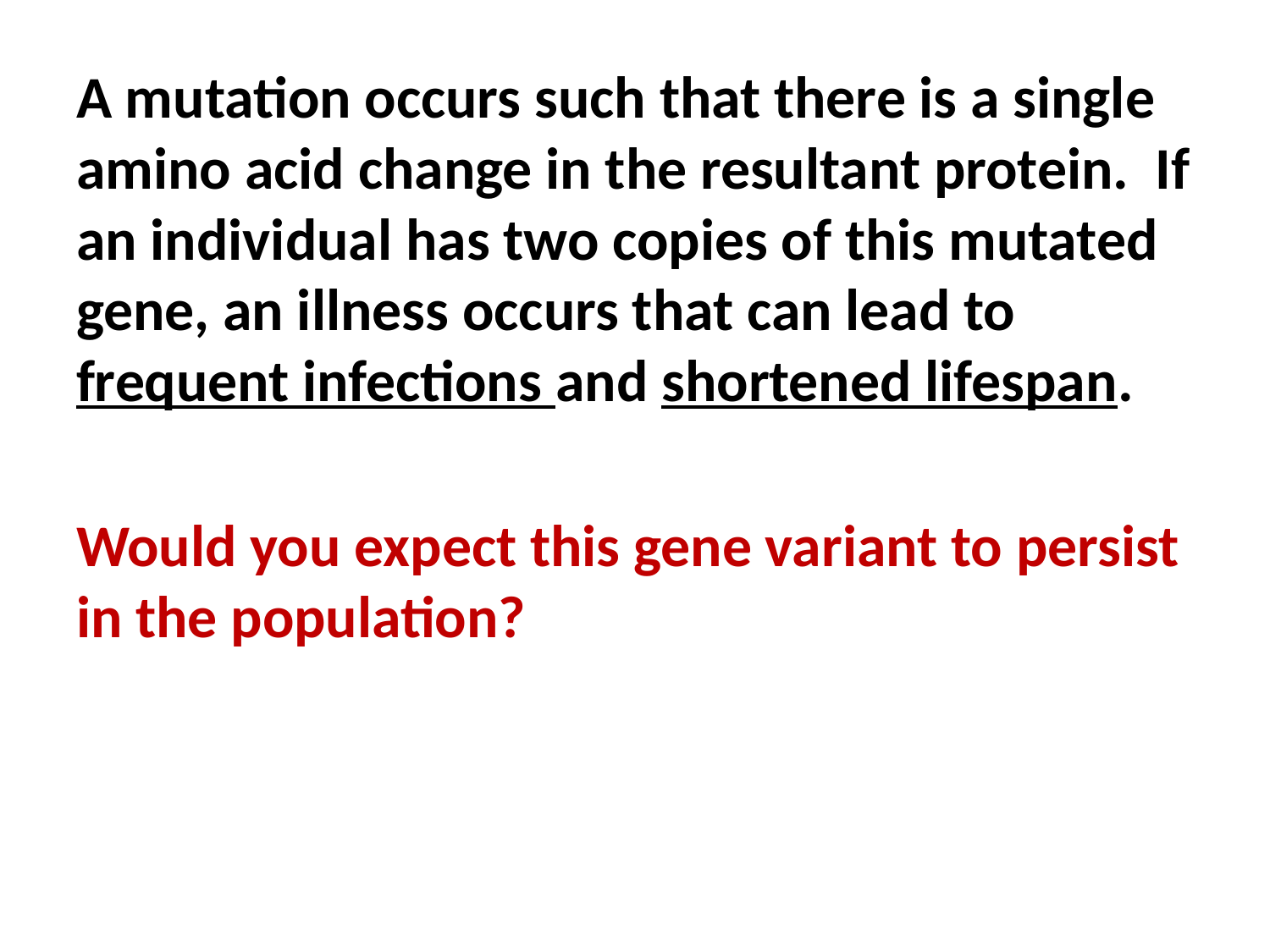

A mutation occurs such that there is a single amino acid change in the resultant protein.  If an individual has two copies of this mutated gene, an illness occurs that can lead to frequent infections and shortened lifespan.

Would you expect this gene variant to persist in the population?